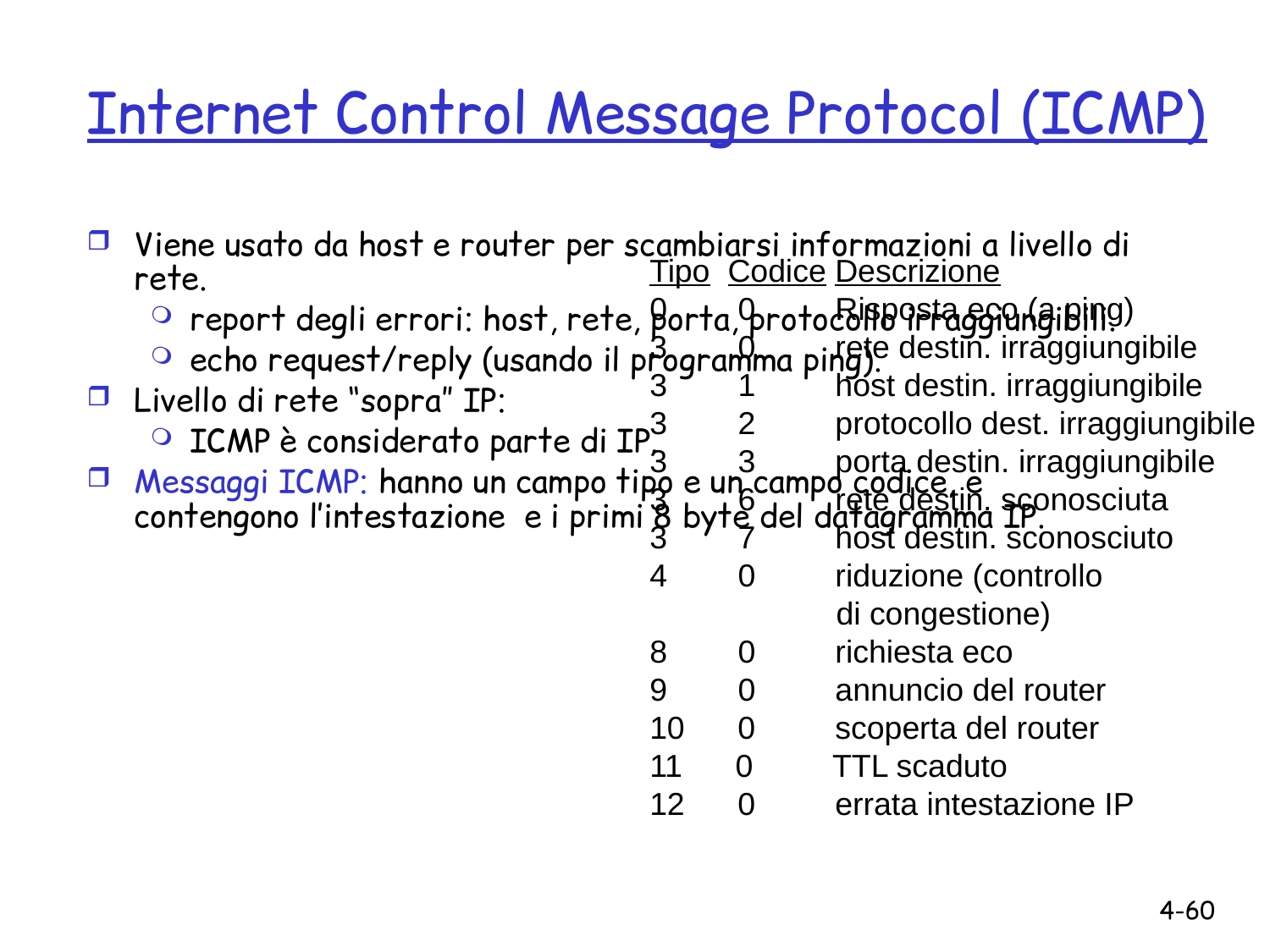

# Internet Control Message Protocol (ICMP)
Viene usato da host e router per scambiarsi informazioni a livello di rete.
report degli errori: host, rete, porta, protocollo irraggiungibili.
echo request/reply (usando il programma ping).
Livello di rete “sopra” IP:
ICMP è considerato parte di IP.
Messaggi ICMP: hanno un campo tipo e un campo codice, e contengono l’intestazione  e i primi 8 byte del datagramma IP.
Tipo  Codice Descrizione
0        0         Risposta eco (a ping)
3        0         rete destin. irraggiungibile
3        1         host destin. irraggiungibile
3        2         protocollo dest. irraggiungibile
3        3         porta destin. irraggiungibile
3        6         rete destin. sconosciuta
3        7         host destin. sconosciuto
4        0         riduzione (controllo
                     di congestione)
8        0         richiesta eco
9        0         annuncio del router
10      0         scoperta del router
11      0         TTL scaduto
12      0         errata intestazione IP

4-60